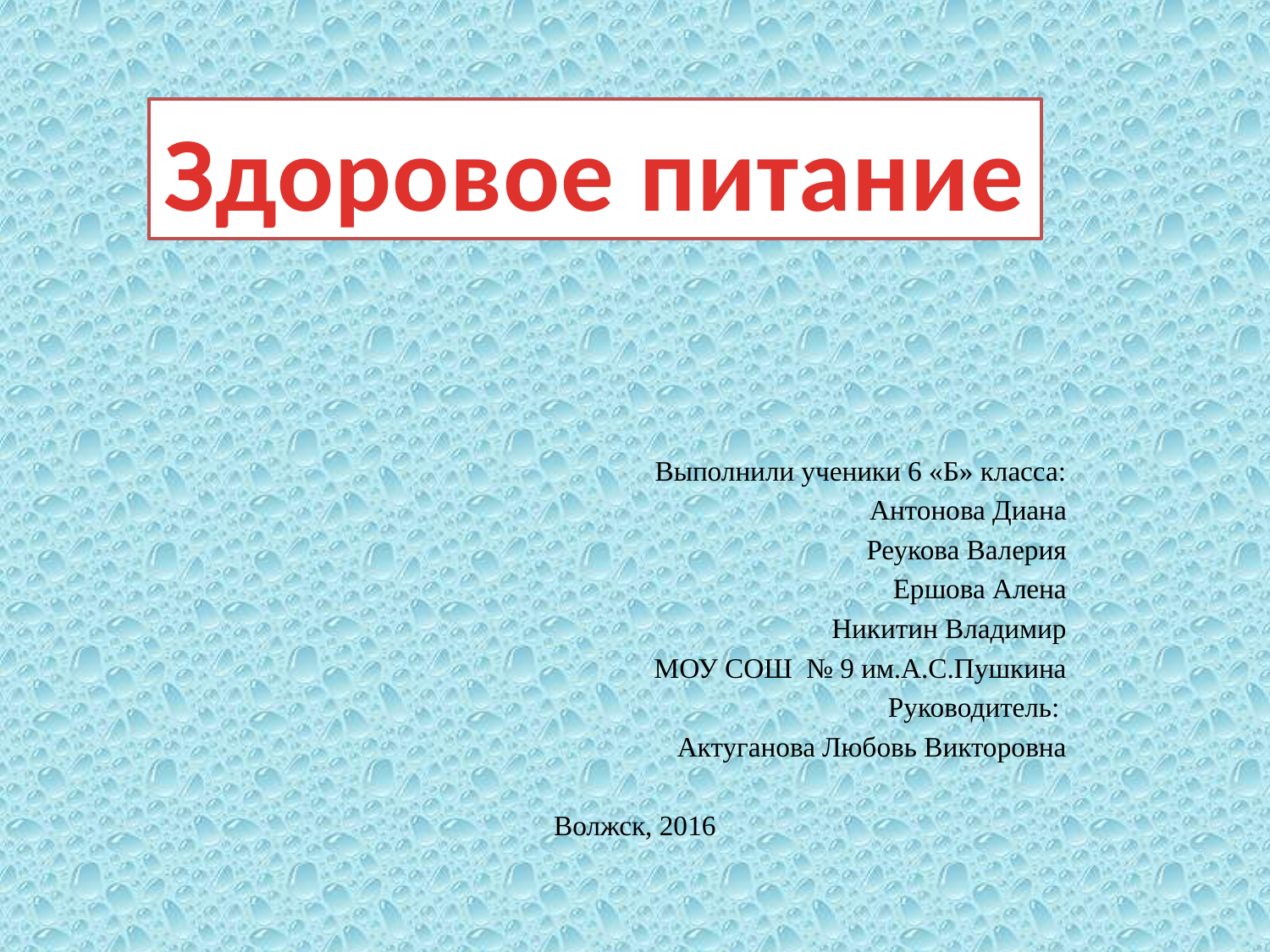

Здоровое питание
#
                              Выполнили ученики 6 «Б» класса:
                                                             Антонова Диана
                                                                Реукова Валерия
                                                            Ершова Алена
                                                                       Никитин Владимир
                                   МОУ СОШ  № 9 им.А.С.Пушкина
     Руководитель:
                                                                Актуганова Любовь Викторовна

Волжск, 2016